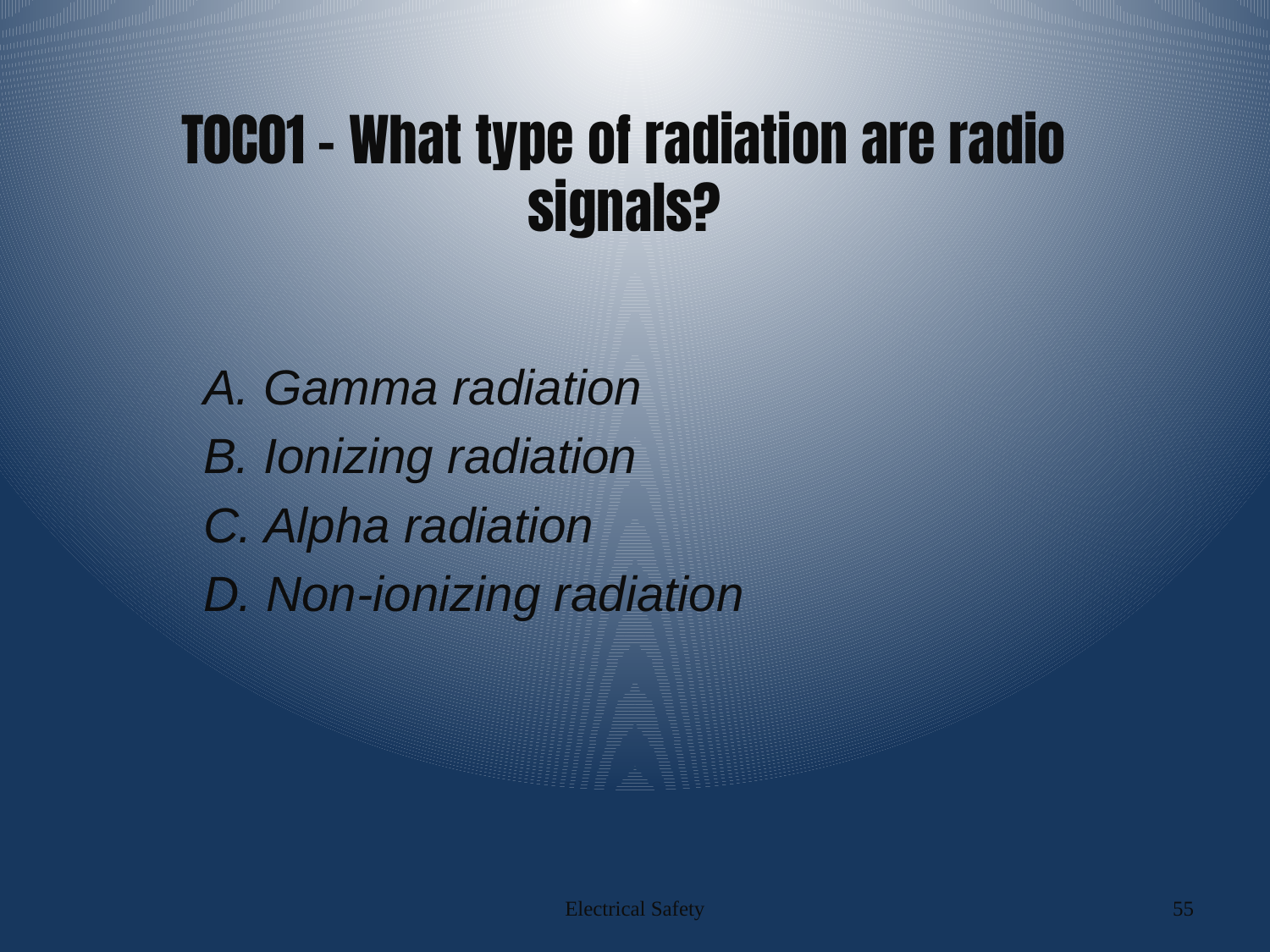

# T0C01 - What type of radiation are radio signals?
A. Gamma radiation
B. Ionizing radiation
C. Alpha radiation
D. Non-ionizing radiation
Electrical Safety
55